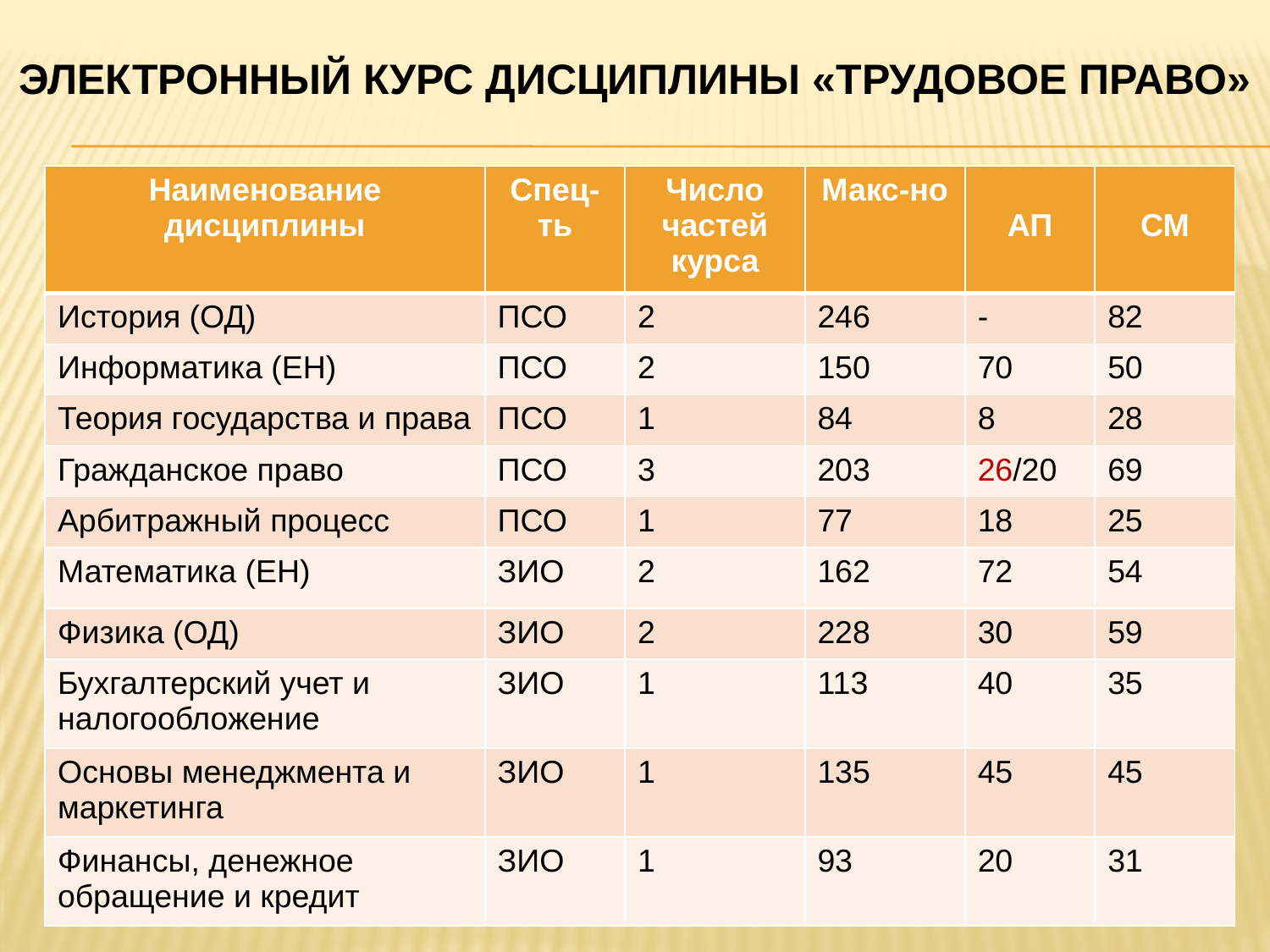

ЭЛЕКТРОННЫЙ КУРС ДИСЦИПЛИНЫ «ТРУДОВОЕ ПРАВО»
| Наименование дисциплины | Спец-ть | Число частей курса | Макс-но | АП | СМ |
| --- | --- | --- | --- | --- | --- |
| История (ОД) | ПСО | 2 | 246 | - | 82 |
| Информатика (ЕН) | ПСО | 2 | 150 | 70 | 50 |
| Теория государства и права | ПСО | 1 | 84 | 8 | 28 |
| Гражданское право | ПСО | 3 | 203 | 26/20 | 69 |
| Арбитражный процесс | ПСО | 1 | 77 | 18 | 25 |
| Математика (ЕН) | ЗИО | 2 | 162 | 72 | 54 |
| Физика (ОД) | ЗИО | 2 | 228 | 30 | 59 |
| Бухгалтерский учет и налогообложение | ЗИО | 1 | 113 | 40 | 35 |
| Основы менеджмента и маркетинга | ЗИО | 1 | 135 | 45 | 45 |
| Финансы, денежное обращение и кредит | ЗИО | 1 | 93 | 20 | 31 |